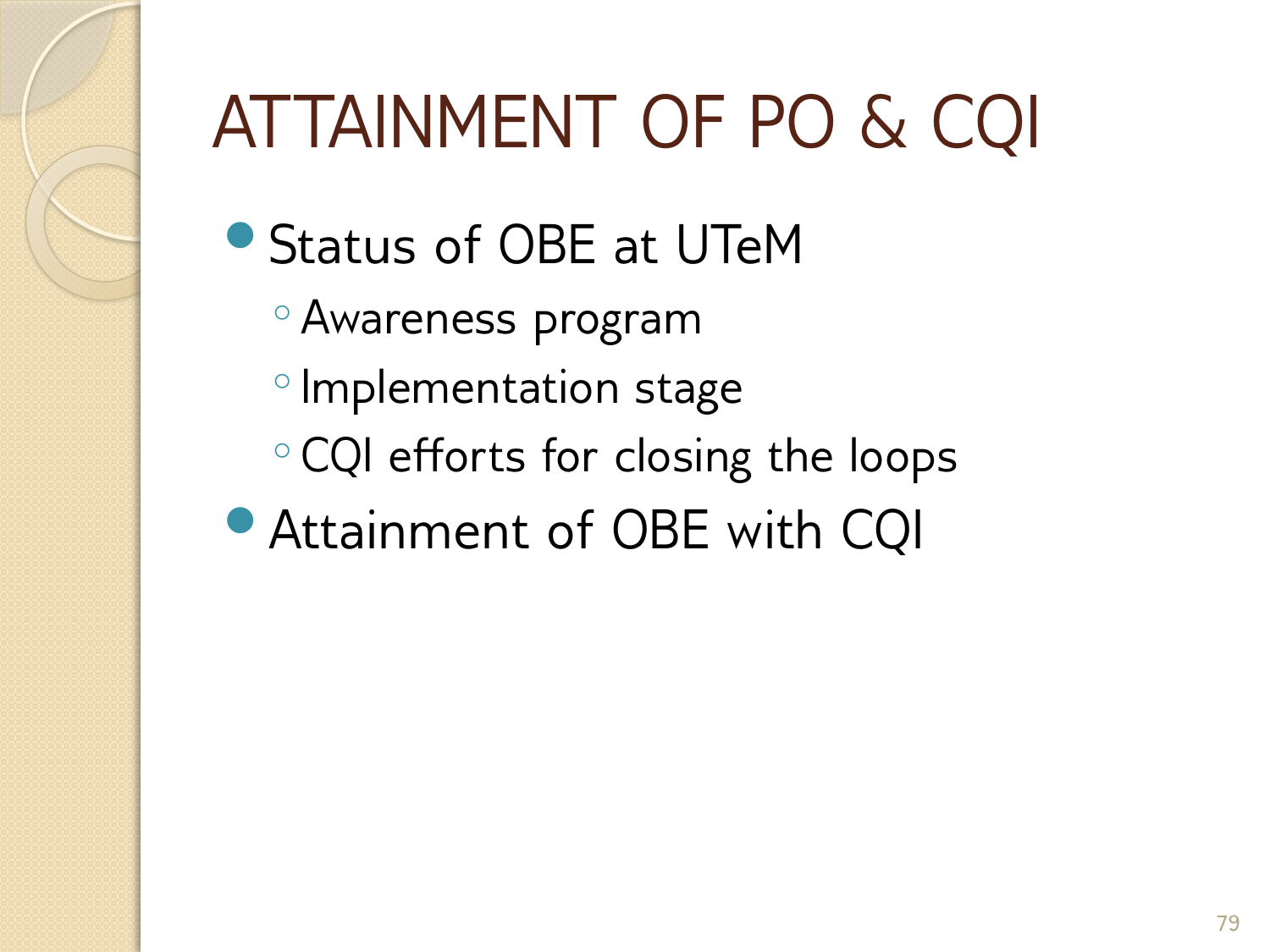

# ATTAINMENT OF PO & CQI
Status of OBE at UTeM
Awareness program
Implementation stage
CQI efforts for closing the loops
Attainment of OBE with CQI
79